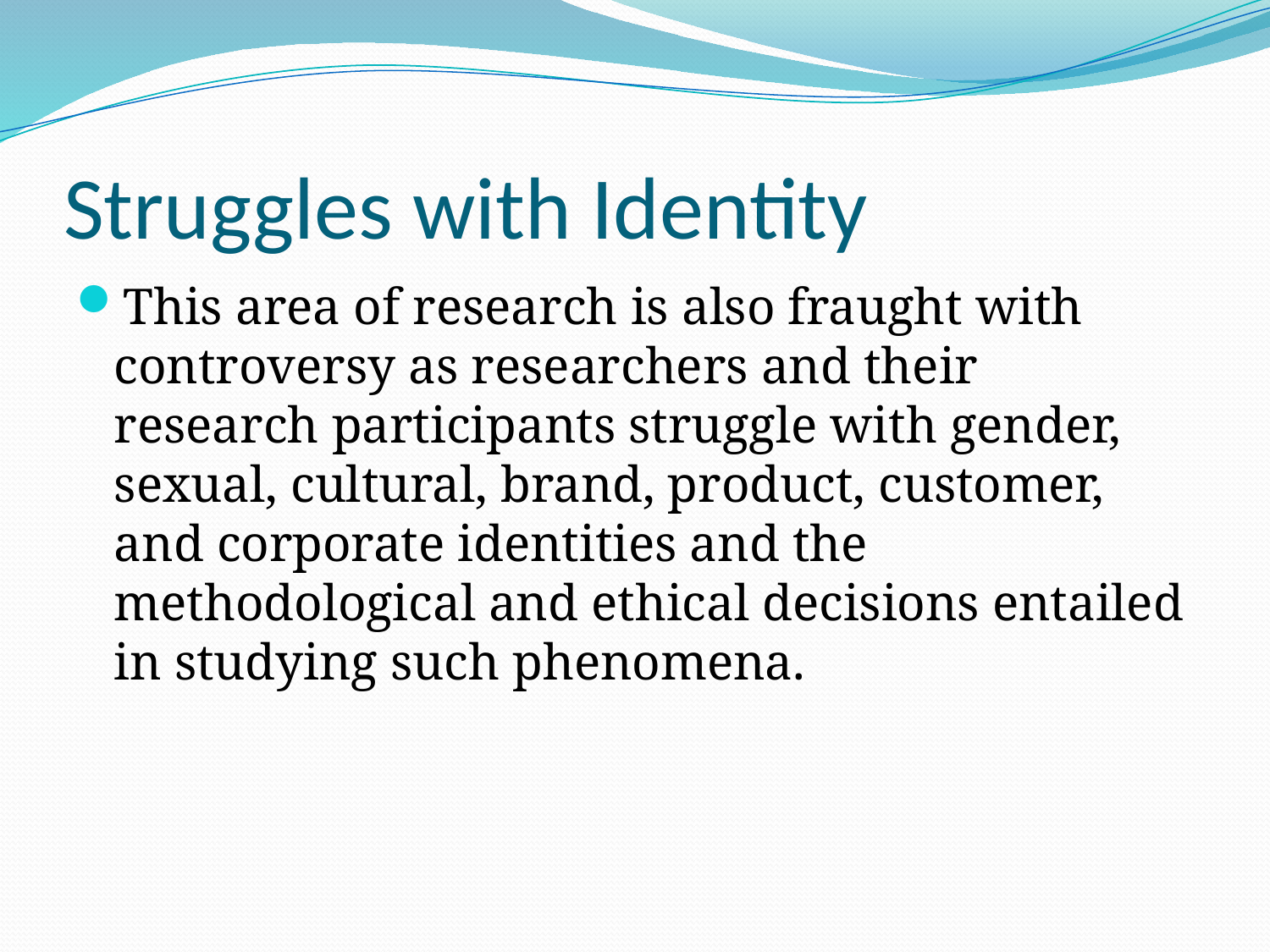

# Struggles with Identity
This area of research is also fraught with controversy as researchers and their research participants struggle with gender, sexual, cultural, brand, product, customer, and corporate identities and the methodological and ethical decisions entailed in studying such phenomena.